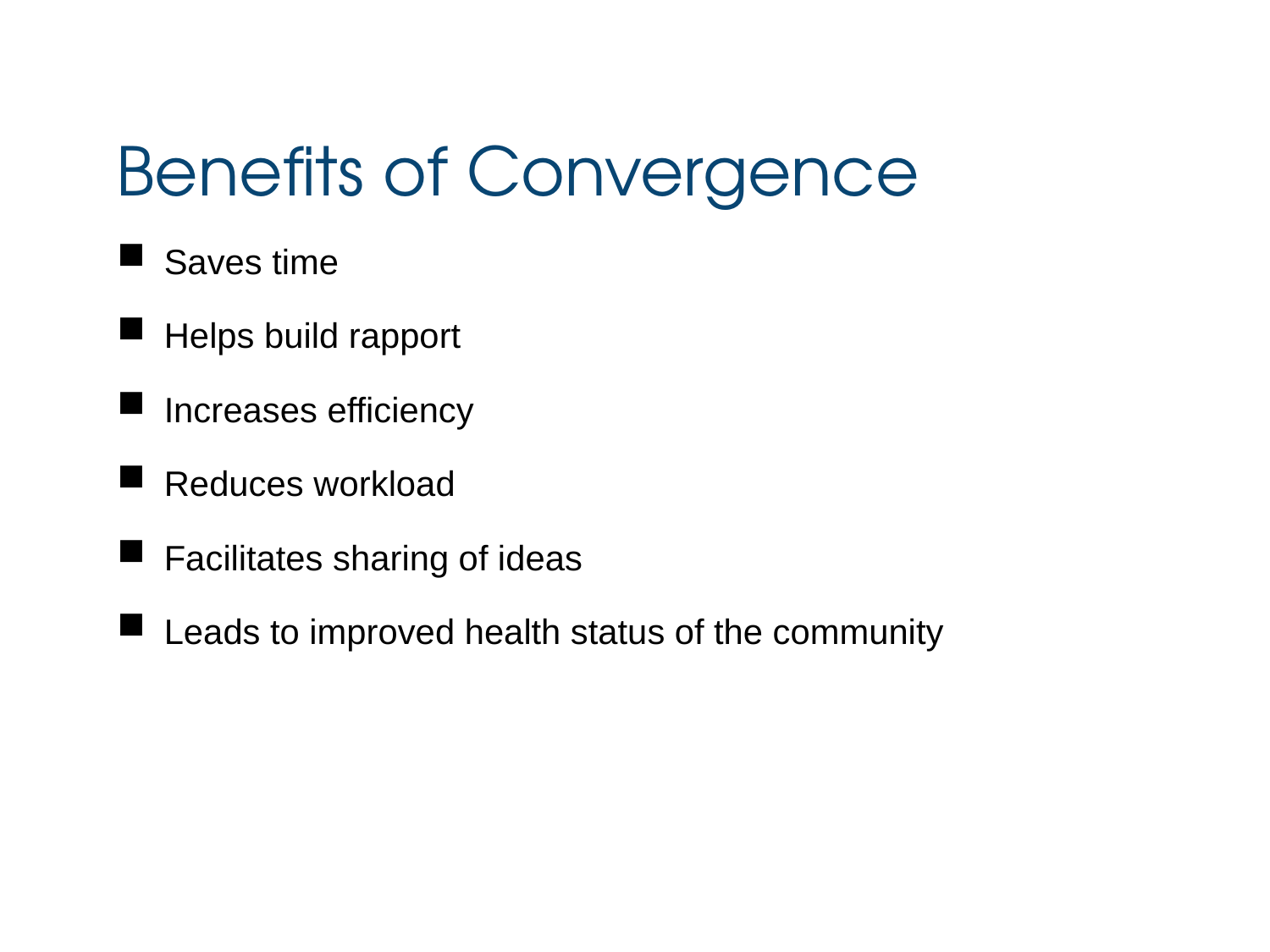

# Benefits of Convergence
Saves time
Helps build rapport
Increases efficiency
Reduces workload
Facilitates sharing of ideas
Leads to improved health status of the community